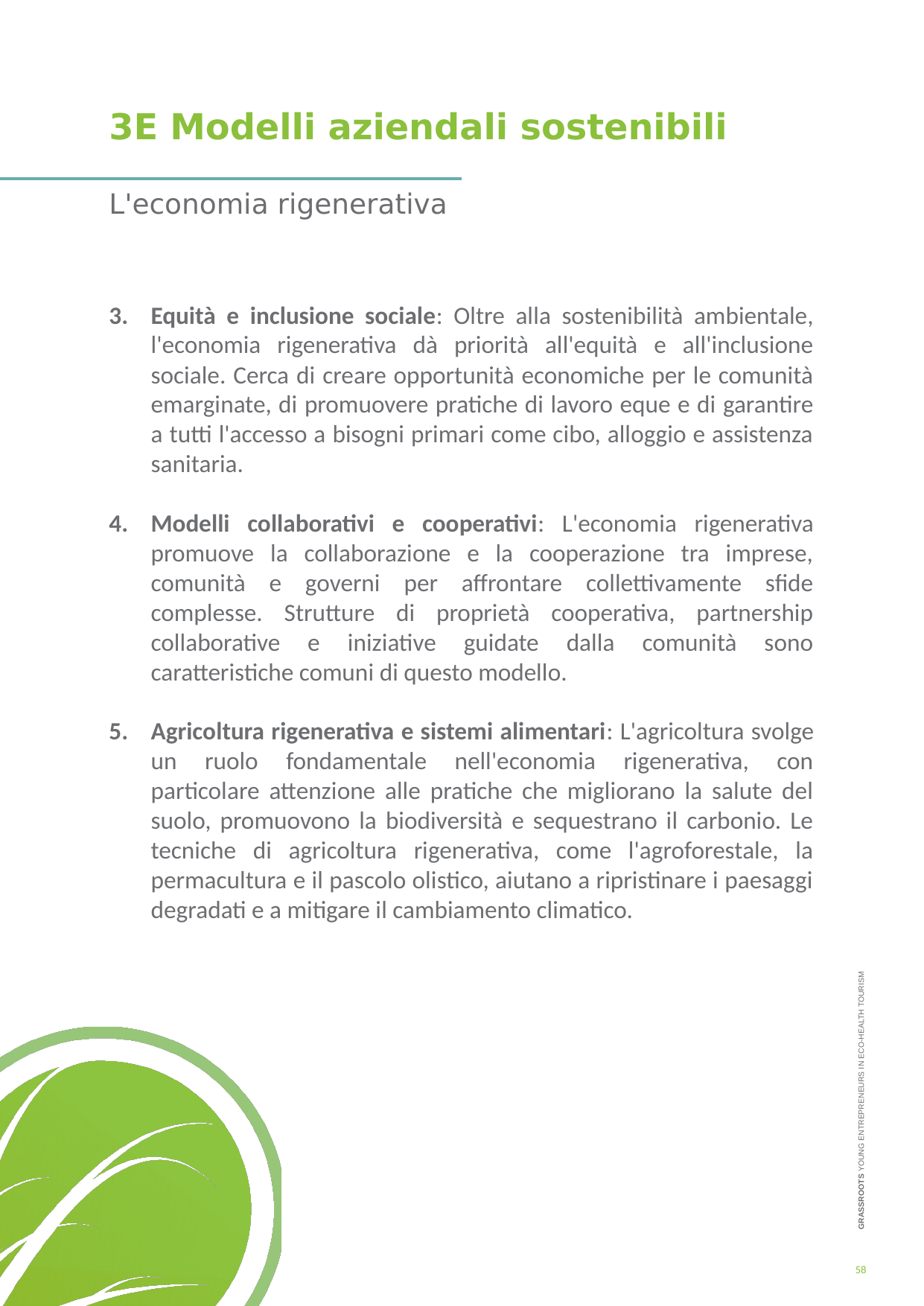

3E Modelli aziendali sostenibili
L'economia rigenerativa
Equità e inclusione sociale: Oltre alla sostenibilità ambientale, l'economia rigenerativa dà priorità all'equità e all'inclusione sociale. Cerca di creare opportunità economiche per le comunità emarginate, di promuovere pratiche di lavoro eque e di garantire a tutti l'accesso a bisogni primari come cibo, alloggio e assistenza sanitaria.

Modelli collaborativi e cooperativi: L'economia rigenerativa promuove la collaborazione e la cooperazione tra imprese, comunità e governi per affrontare collettivamente sfide complesse. Strutture di proprietà cooperativa, partnership collaborative e iniziative guidate dalla comunità sono caratteristiche comuni di questo modello.

Agricoltura rigenerativa e sistemi alimentari: L'agricoltura svolge un ruolo fondamentale nell'economia rigenerativa, con particolare attenzione alle pratiche che migliorano la salute del suolo, promuovono la biodiversità e sequestrano il carbonio. Le tecniche di agricoltura rigenerativa, come l'agroforestale, la permacultura e il pascolo olistico, aiutano a ripristinare i paesaggi degradati e a mitigare il cambiamento climatico.

58